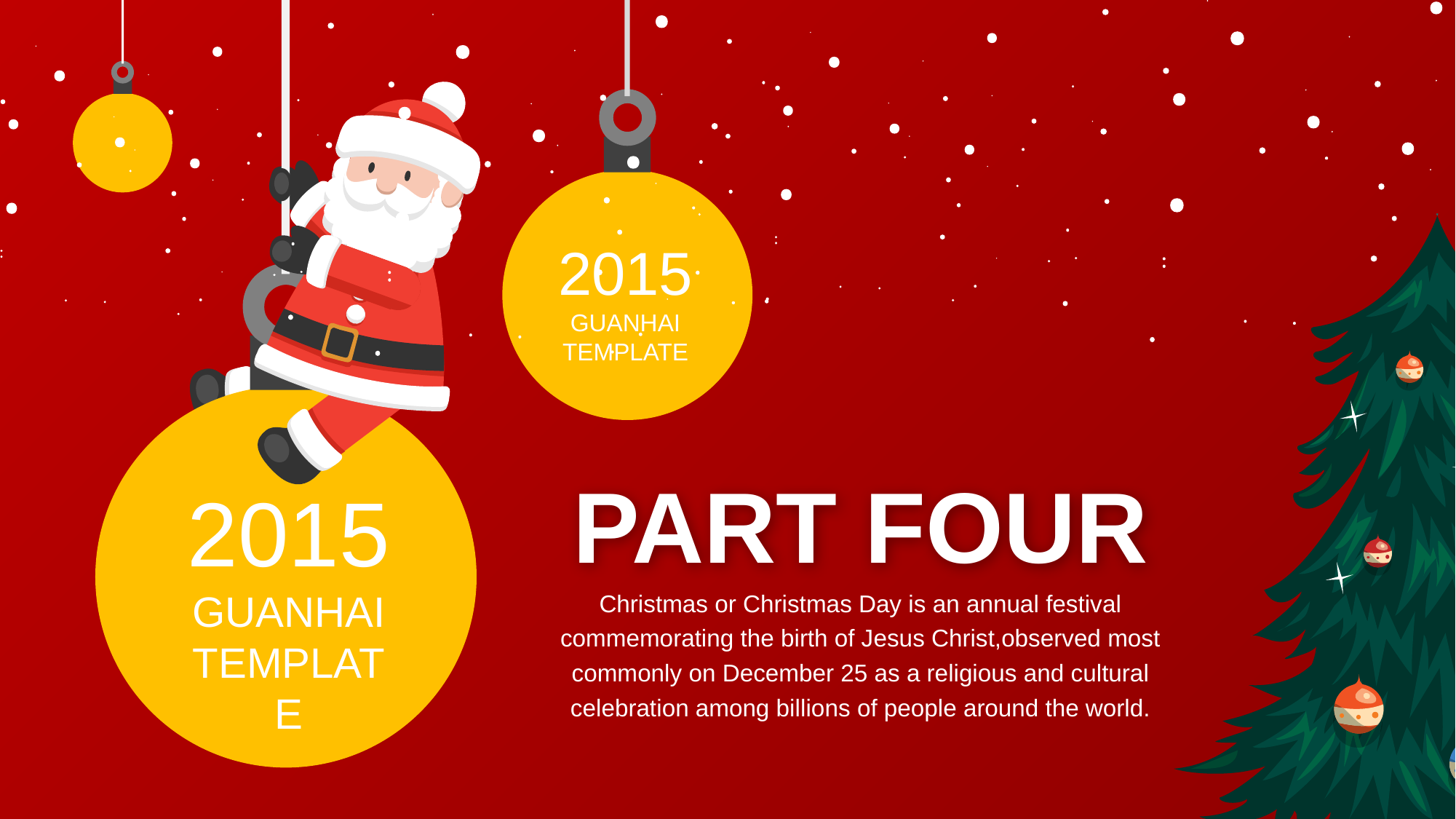

2015
GUANHAI TEMPLATE
PART FOUR
2015
GUANHAI TEMPLATE
Christmas or Christmas Day is an annual festival commemorating the birth of Jesus Christ,observed most commonly on December 25 as a religious and cultural celebration among billions of people around the world.